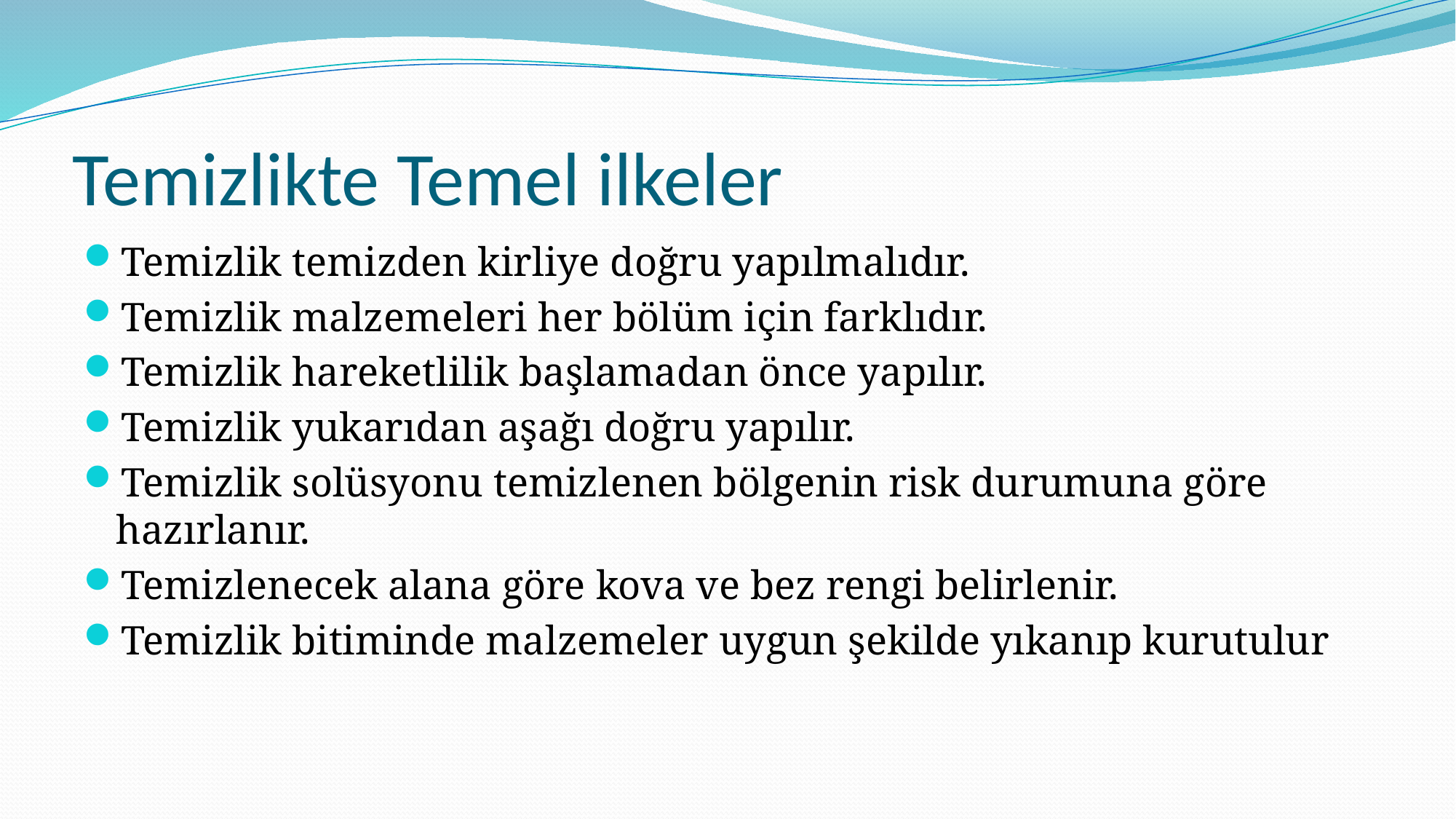

# Temizlikte Temel ilkeler
Temizlik temizden kirliye doğru yapılmalıdır.
Temizlik malzemeleri her bölüm için farklıdır.
Temizlik hareketlilik başlamadan önce yapılır.
Temizlik yukarıdan aşağı doğru yapılır.
Temizlik solüsyonu temizlenen bölgenin risk durumuna göre hazırlanır.
Temizlenecek alana göre kova ve bez rengi belirlenir.
Temizlik bitiminde malzemeler uygun şekilde yıkanıp kurutulur